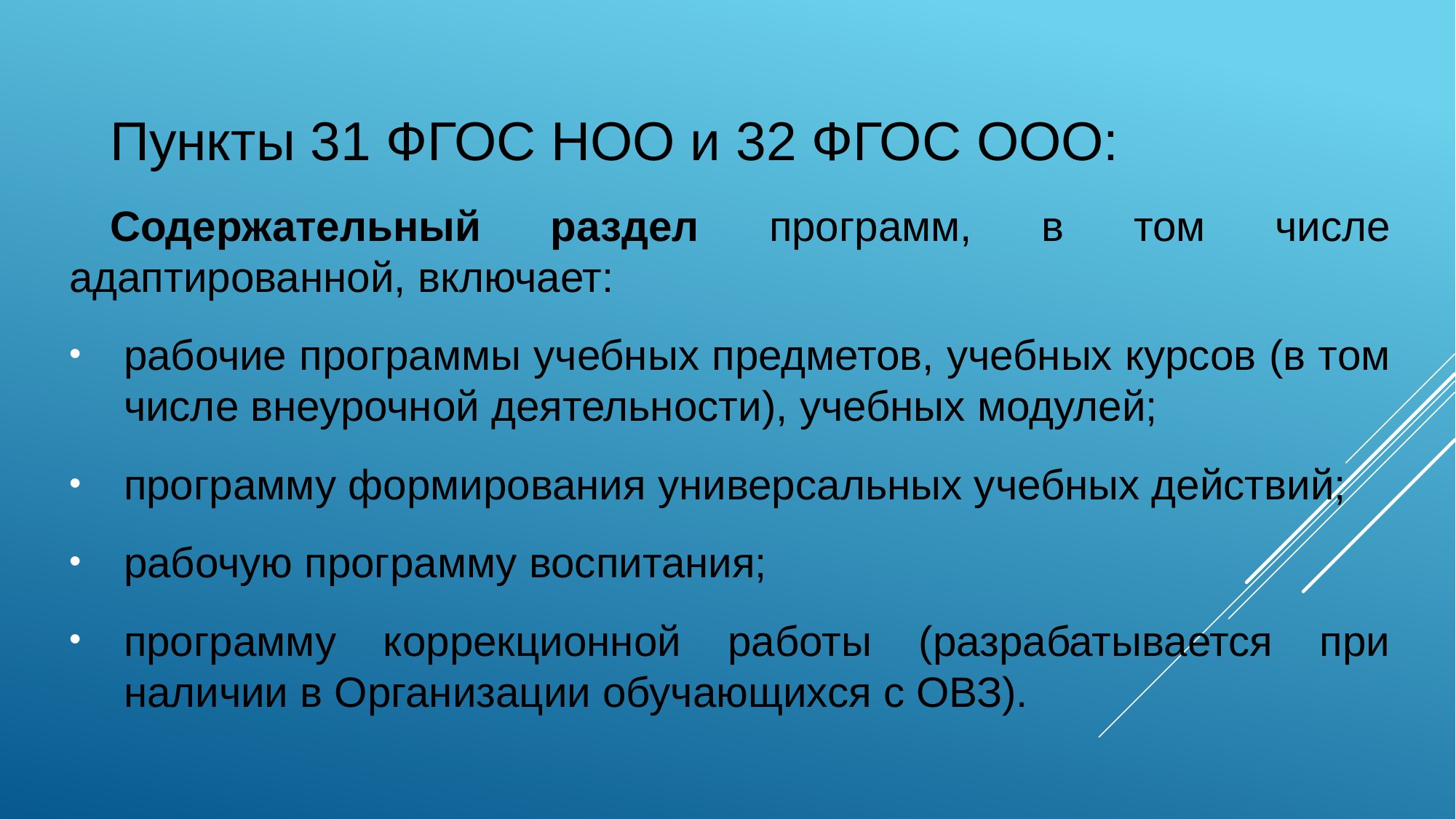

Пункты 31 ФГОС НОО и 32 ФГОС ООО:
Содержательный раздел программ, в том числе адаптированной, включает:
рабочие программы учебных предметов, учебных курсов (в том числе внеурочной деятельности), учебных модулей;
программу формирования универсальных учебных действий;
рабочую программу воспитания;
программу коррекционной работы (разрабатывается при наличии в Организации обучающихся с ОВЗ).